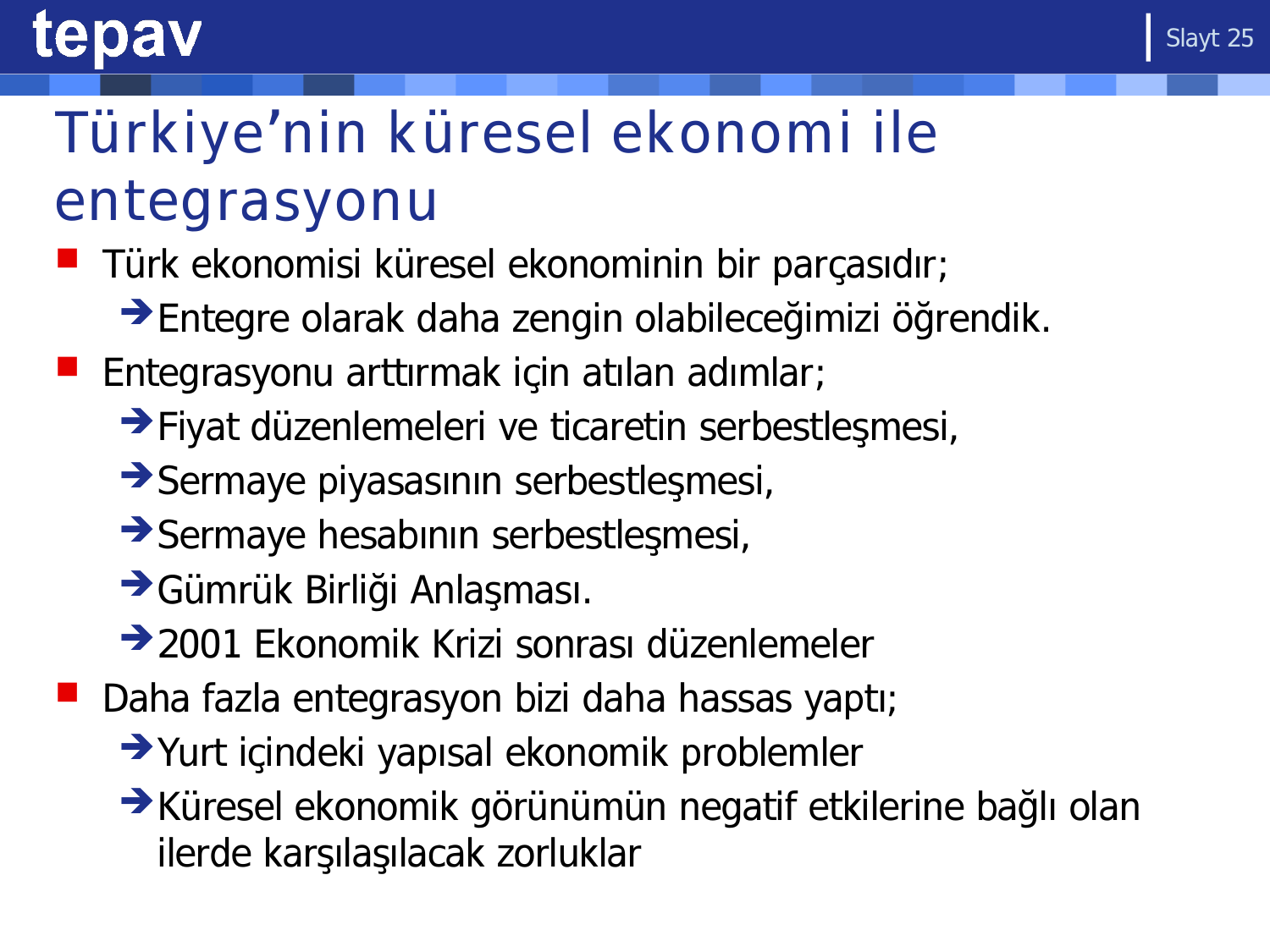

Slayt 25
# Türkiye’nin küresel ekonomi ile entegrasyonu
Türk ekonomisi küresel ekonominin bir parçasıdır;
Entegre olarak daha zengin olabileceğimizi öğrendik.
Entegrasyonu arttırmak için atılan adımlar;
Fiyat düzenlemeleri ve ticaretin serbestleşmesi,
Sermaye piyasasının serbestleşmesi,
Sermaye hesabının serbestleşmesi,
Gümrük Birliği Anlaşması.
2001 Ekonomik Krizi sonrası düzenlemeler
Daha fazla entegrasyon bizi daha hassas yaptı;
Yurt içindeki yapısal ekonomik problemler
Küresel ekonomik görünümün negatif etkilerine bağlı olan ilerde karşılaşılacak zorluklar